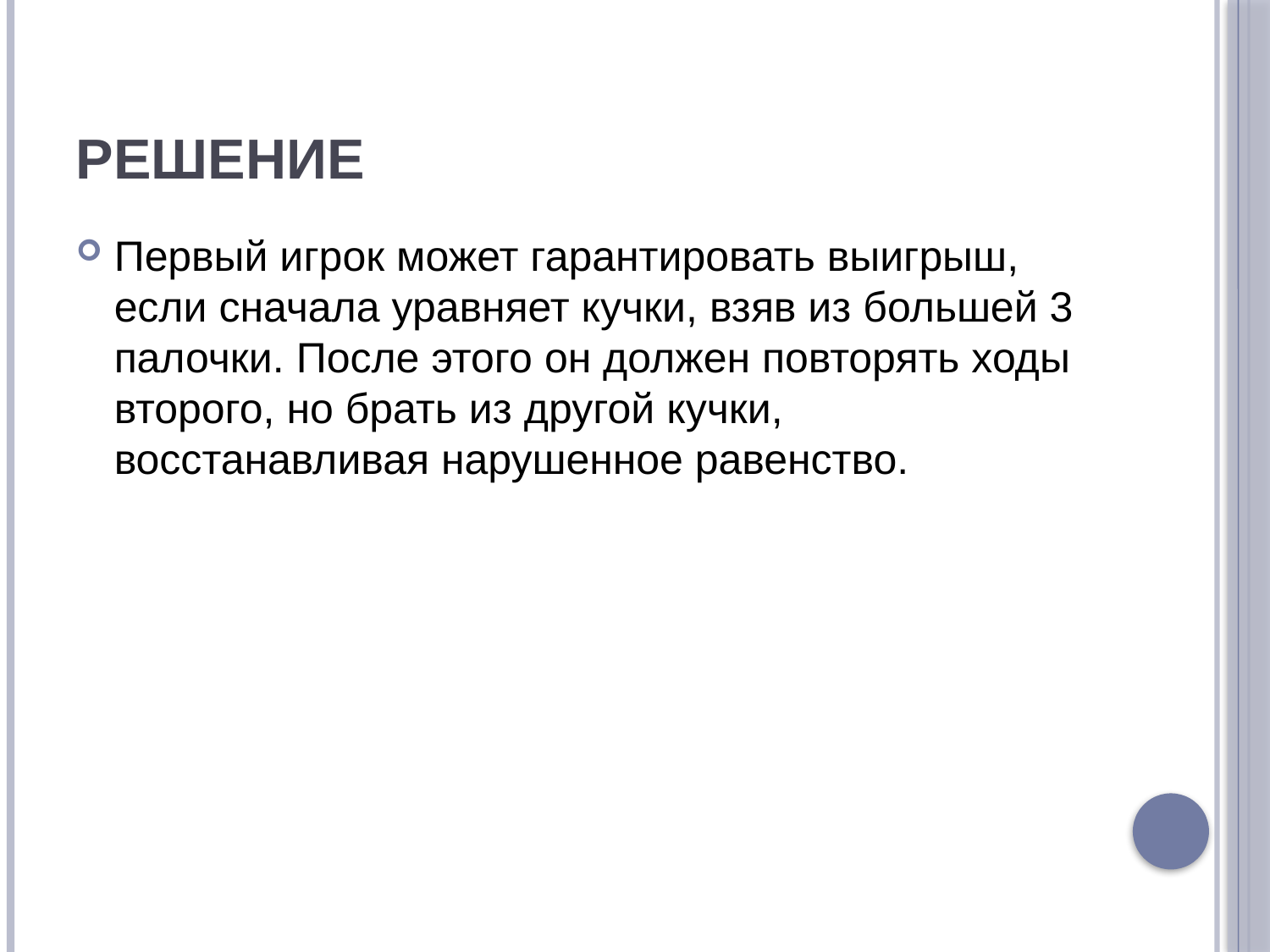

# Решение
Первый игрок может гарантировать выигрыш, если сначала уравняет кучки, взяв из большей 3 палочки. После этого он должен повторять ходы второго, но брать из другой кучки, восстанавливая нарушенное равенство.